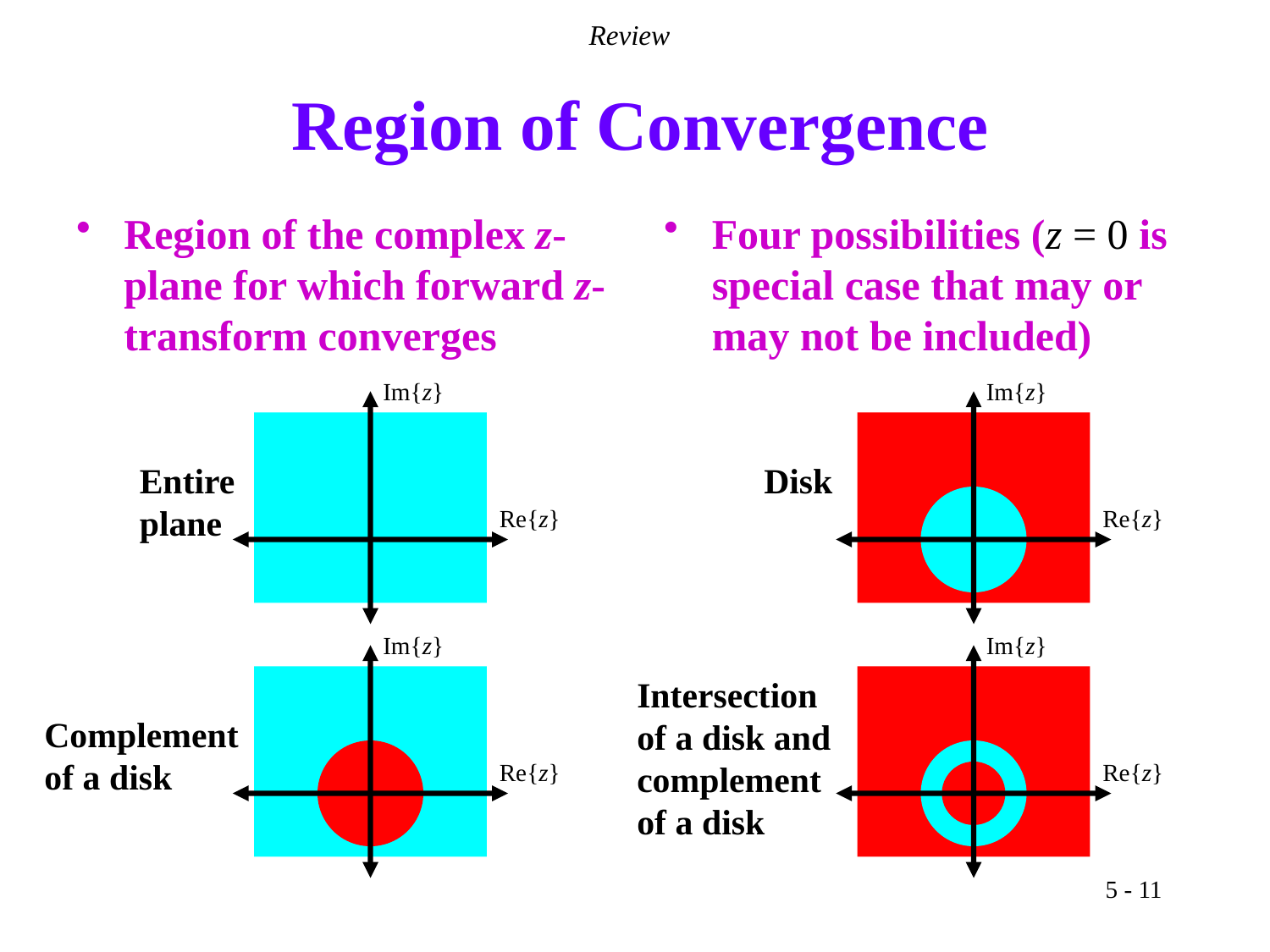

Review
# Region of Convergence
Region of the complex z-plane for which forward z-transform converges

Four possibilities (z = 0 is special case that may or may not be included)
Im{z}

Entire plane
Re{z}

Im{z}

Disk

Re{z}

Im{z}

Complement of a disk

Re{z}

Im{z}

Intersection of a disk and complement of a disk

Re{z}

5 - 11